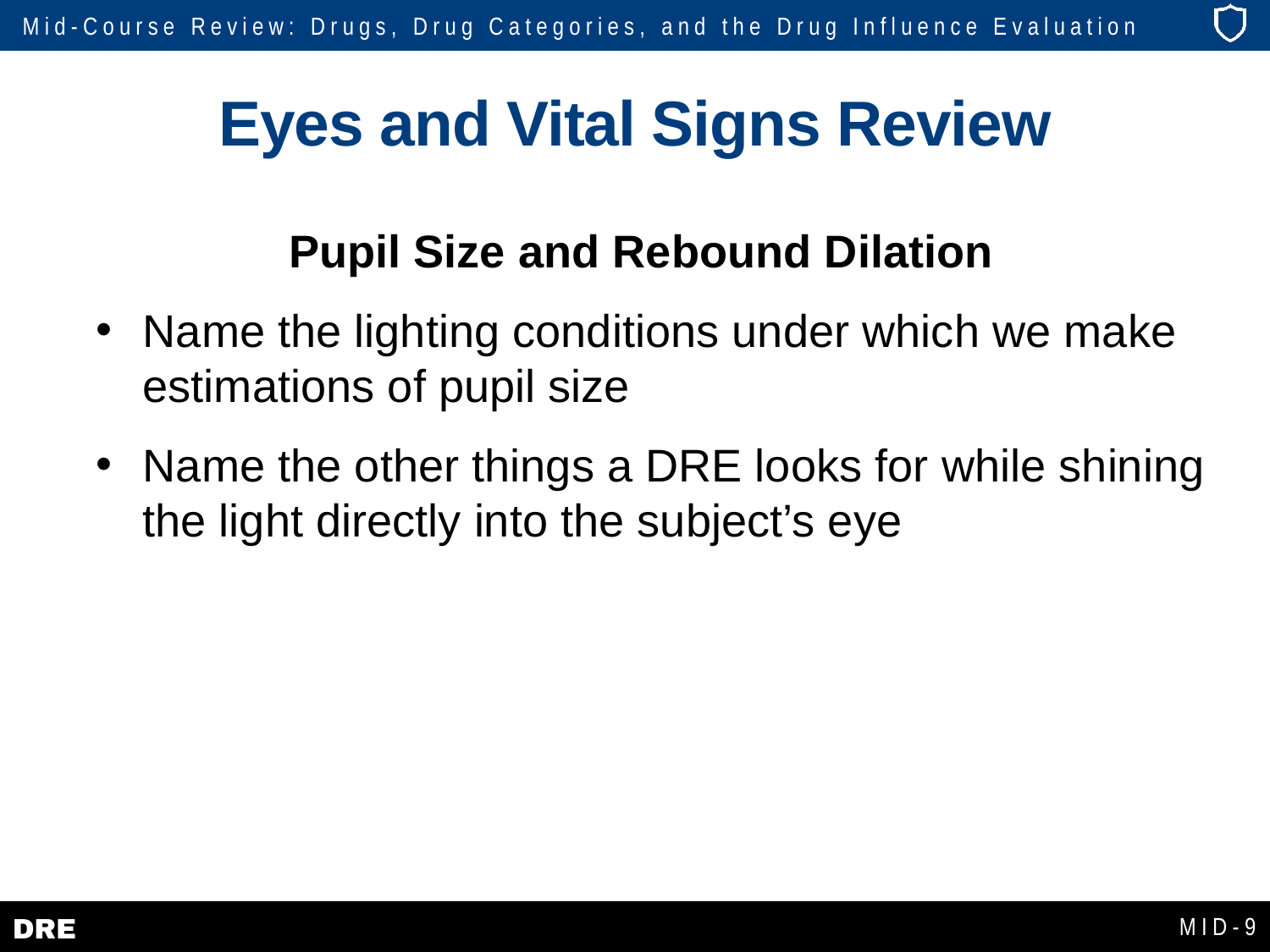

# Eyes and Vital Signs Review
Pupil Size and Rebound Dilation
Name the lighting conditions under which we make estimations of pupil size
Name the other things a DRE looks for while shining the light directly into the subject’s eye

MID-9